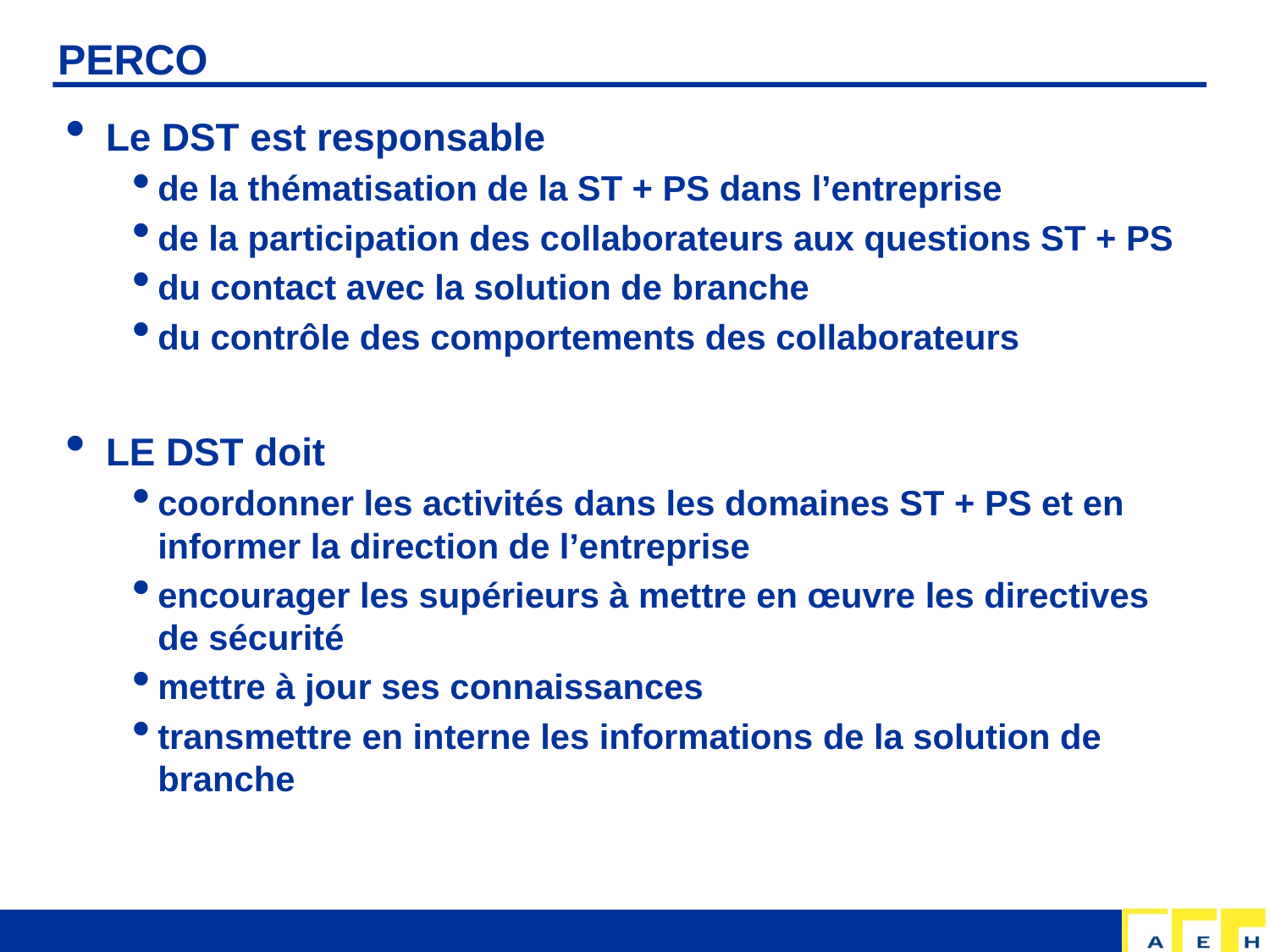

# PERCO
Le DST est responsable
de la thématisation de la ST + PS dans l’entreprise
de la participation des collaborateurs aux questions ST + PS
du contact avec la solution de branche
du contrôle des comportements des collaborateurs

LE DST doit
coordonner les activités dans les domaines ST + PS et en informer la direction de l’entreprise
encourager les supérieurs à mettre en œuvre les directives de sécurité
mettre à jour ses connaissances
transmettre en interne les informations de la solution de branche